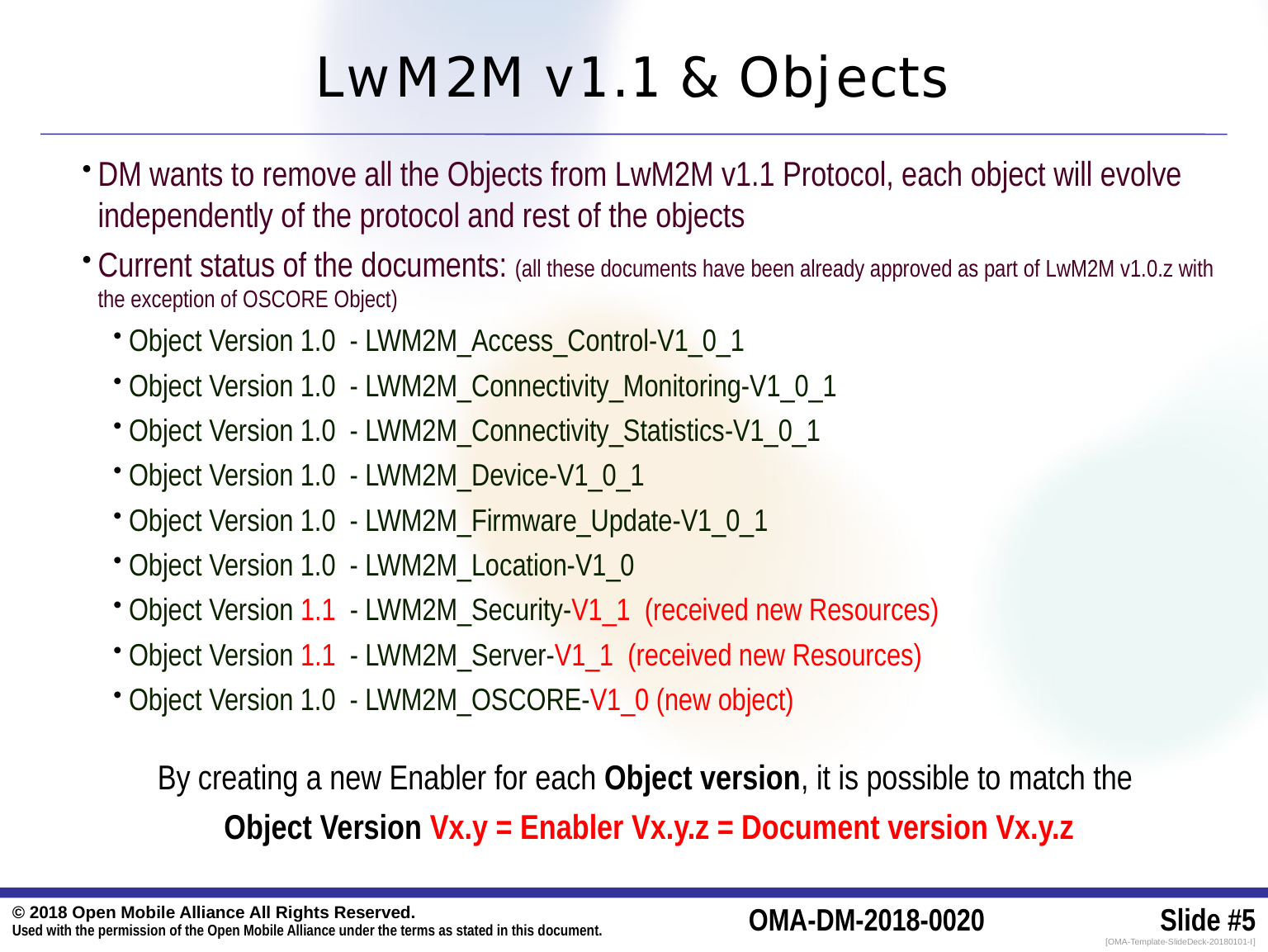

# LwM2M v1.1 & Objects
DM wants to remove all the Objects from LwM2M v1.1 Protocol, each object will evolve independently of the protocol and rest of the objects
Current status of the documents: (all these documents have been already approved as part of LwM2M v1.0.z with the exception of OSCORE Object)
Object Version 1.0  - LWM2M_Access_Control-V1_0_1
Object Version 1.0  - LWM2M_Connectivity_Monitoring-V1_0_1
Object Version 1.0  - LWM2M_Connectivity_Statistics-V1_0_1
Object Version 1.0  - LWM2M_Device-V1_0_1
Object Version 1.0  - LWM2M_Firmware_Update-V1_0_1
Object Version 1.0  - LWM2M_Location-V1_0
Object Version 1.1  - LWM2M_Security-V1_1  (received new Resources)
Object Version 1.1  - LWM2M_Server-V1_1  (received new Resources)
Object Version 1.0  - LWM2M_OSCORE-V1_0 (new object)

By creating a new Enabler for each Object version, it is possible to match the
Object Version Vx.y = Enabler Vx.y.z = Document version Vx.y.z